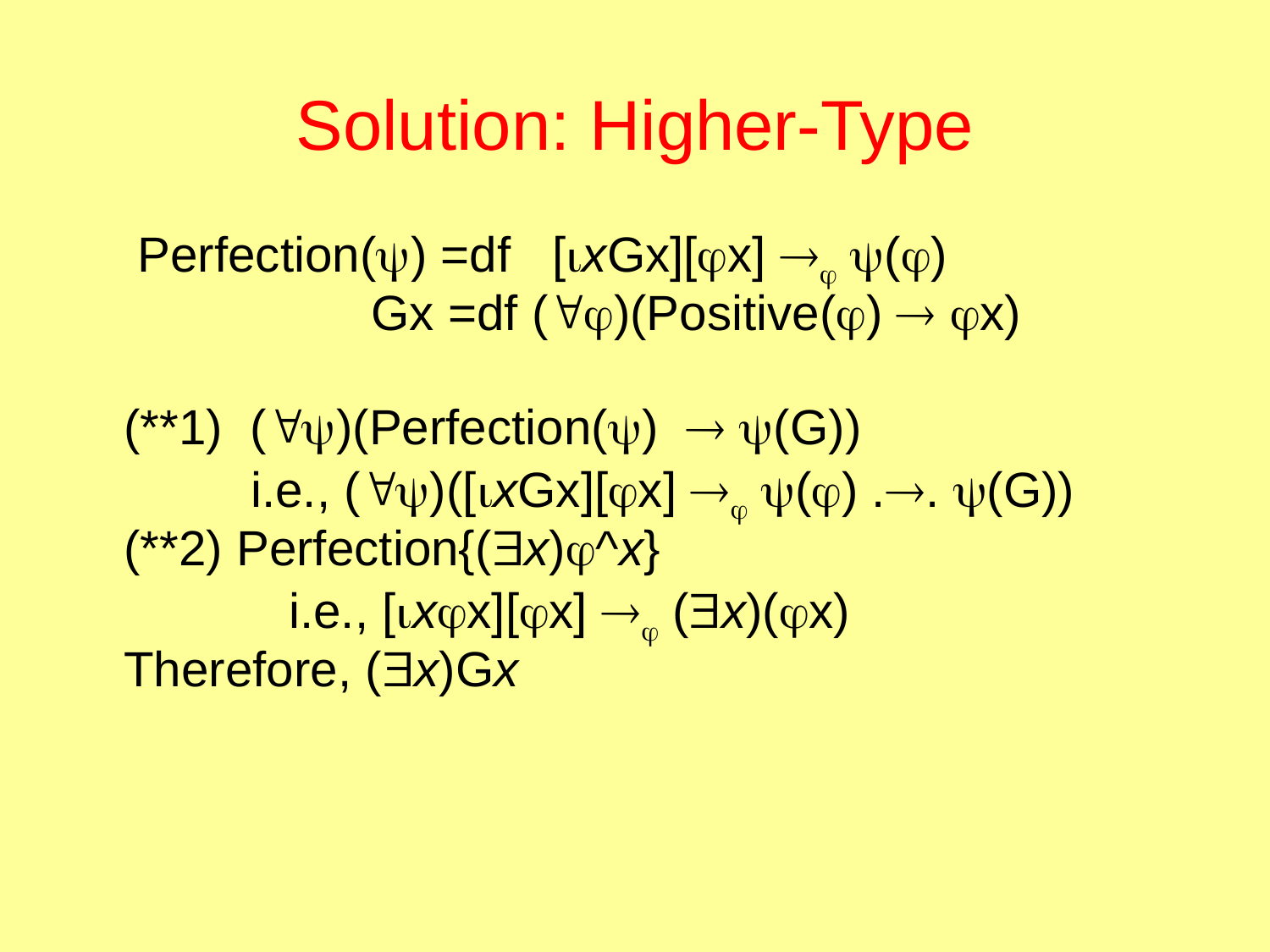

# Solution: Higher-Type
	 Perfection(ψ) =df   [ιxGx][ϕx] →ϕ ψ(ϕ)
	                  Gx =df (∀ϕ)(Positive(ϕ) → ϕx)

	(**1)  (∀ψ)(Perfection(ψ)  → ψ(G))
		i.e., (∀ψ)([ιxGx][ϕx] →ϕ ψ(ϕ) .→. ψ(G))
	(**2) Perfection{(∃x)ϕ^x}
	            i.e., [ιxϕx][ϕx] →ϕ (∃x)(ϕx)
	Therefore, (∃x)Gx